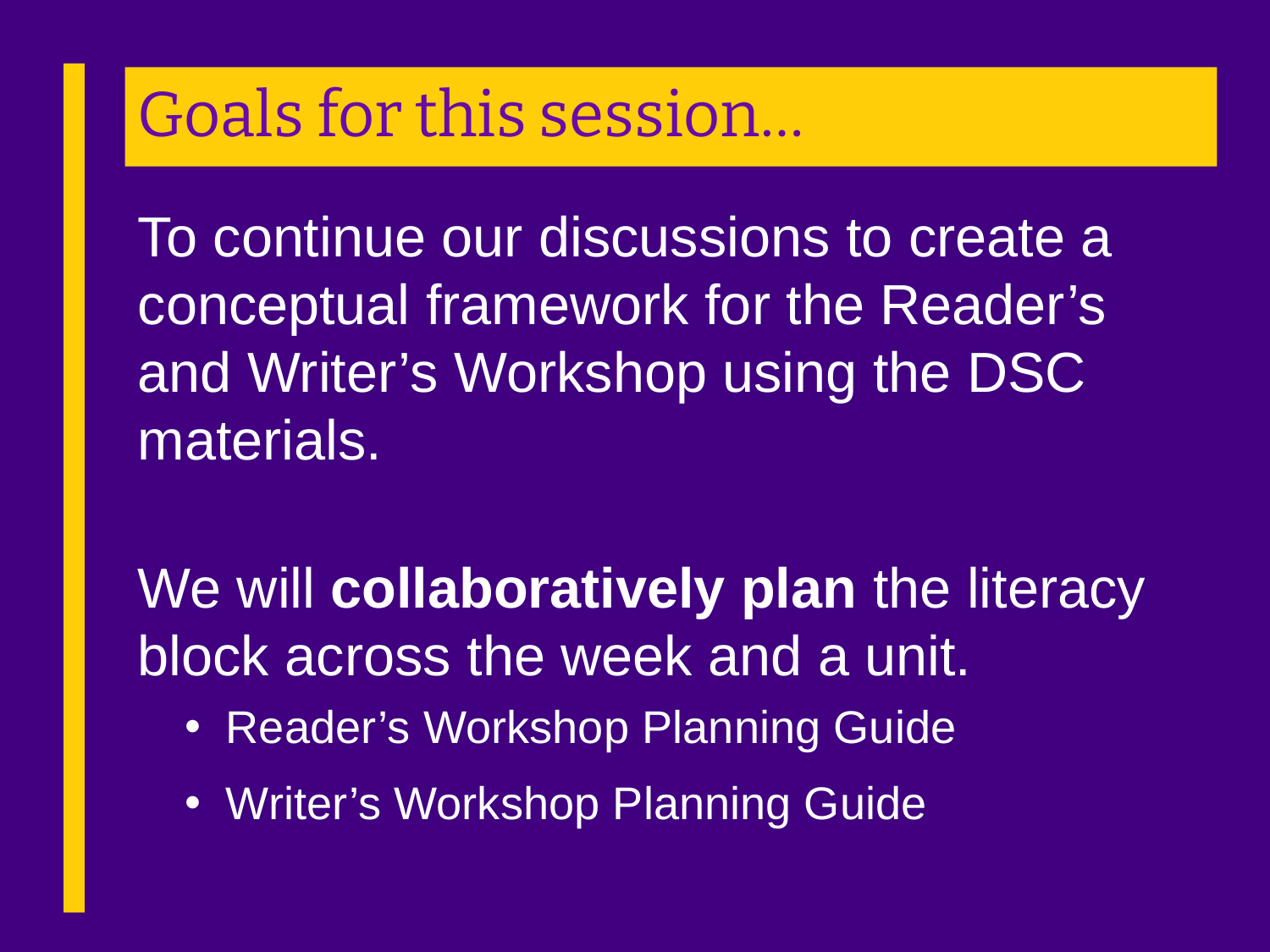

# Goals for this session…
To continue our discussions to create a conceptual framework for the Reader’s and Writer’s Workshop using the DSC materials.

We will collaboratively plan the literacy block across the week and a unit.
Reader’s Workshop Planning Guide
Writer’s Workshop Planning Guide